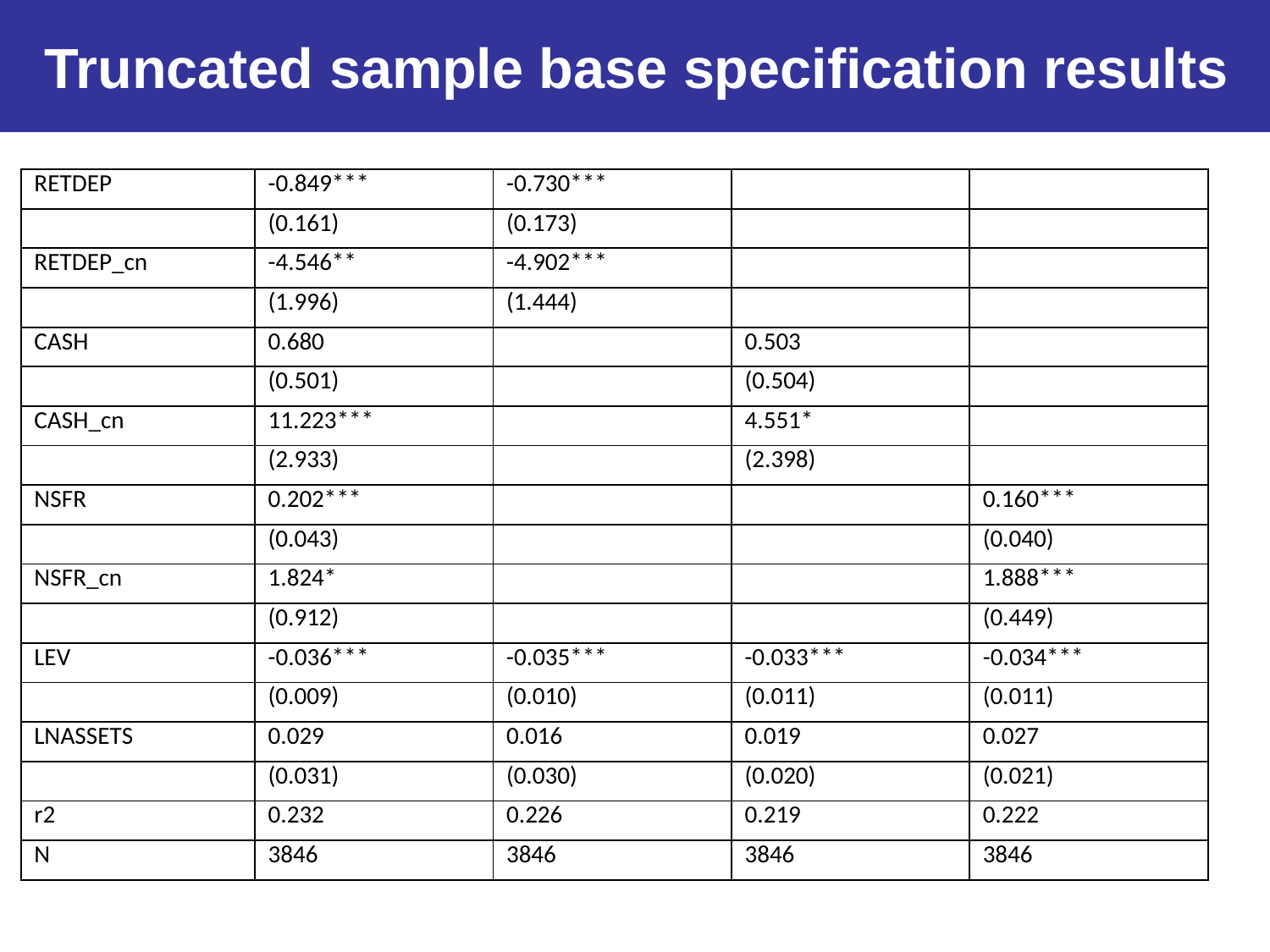

Truncated sample base specification results
| RETDEP | -0.849\*\*\* | -0.730\*\*\* |  |  |
| --- | --- | --- | --- | --- |
|  | (0.161) | (0.173) |  |  |
| RETDEP\_cn | -4.546\*\* | -4.902\*\*\* |  |  |
|  | (1.996) | (1.444) |  |  |
| CASH | 0.680 |  | 0.503 |  |
|  | (0.501) |  | (0.504) |  |
| CASH\_cn | 11.223\*\*\* |  | 4.551\* |  |
|  | (2.933) |  | (2.398) |  |
| NSFR | 0.202\*\*\* |  |  | 0.160\*\*\* |
|  | (0.043) |  |  | (0.040) |
| NSFR\_cn | 1.824\* |  |  | 1.888\*\*\* |
|  | (0.912) |  |  | (0.449) |
| LEV | -0.036\*\*\* | -0.035\*\*\* | -0.033\*\*\* | -0.034\*\*\* |
|  | (0.009) | (0.010) | (0.011) | (0.011) |
| LNASSETS | 0.029 | 0.016 | 0.019 | 0.027 |
|  | (0.031) | (0.030) | (0.020) | (0.021) |
| r2 | 0.232 | 0.226 | 0.219 | 0.222 |
| N | 3846 | 3846 | 3846 | 3846 |